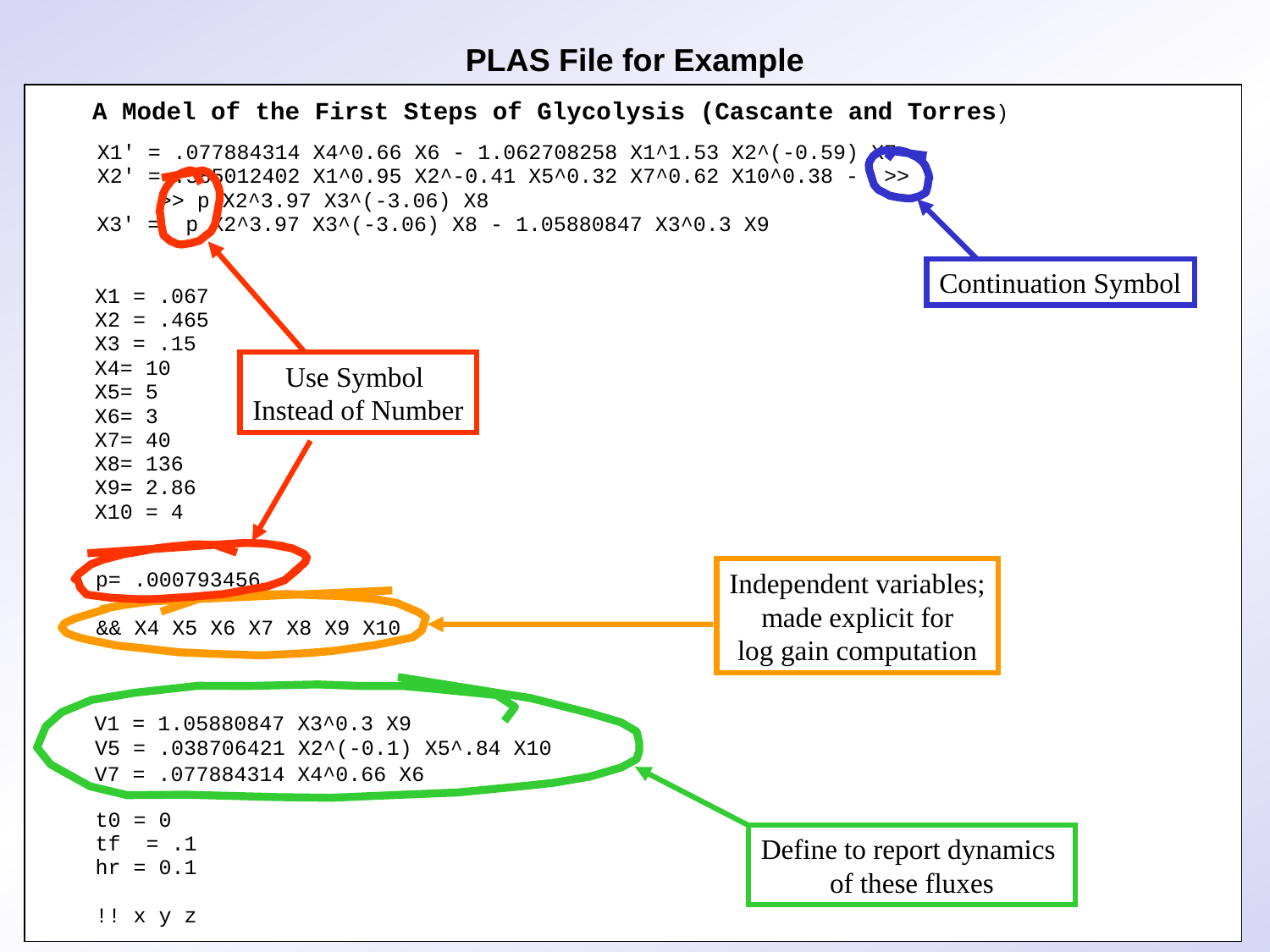

PLAS File for Example

A Model of the First Steps of Glycolysis (Cascante and Torres)
X1' = .077884314 X4^0.66 X6 - 1.062708258 X1^1.53 X2^(-0.59) X7

X2' = .585012402 X1^0.95 X2^-0.41 X5^0.32 X7^0.62 X10^0.38 -  >>

>> p X2^3.97 X3^(-3.06) X8

X3' =  p X2^3.97 X3^(-3.06) X8 - 1.05880847 X3^0.3 X9

Continuation Symbol
X1 = .067
X2 = .465
X3 = .15
Use Symbol
Instead of Number
X4= 10
X5= 5
X6= 3
X7= 40

X8= 136
X9= 2.86
X10 = 4

Independent variables;
made explicit for
log gain computation
p= .000793456

&& X4 X5 X6 X7 X8 X9 X10

V1 = 1.05880847 X3^0.3 X9
V5 = .038706421 X2^(-0.1) X5^.84 X10
V7 = .077884314 X4^0.66 X6

t0 = 0
Define to report dynamics
of these fluxes
tf  = .1
hr = 0.1
!! x y z